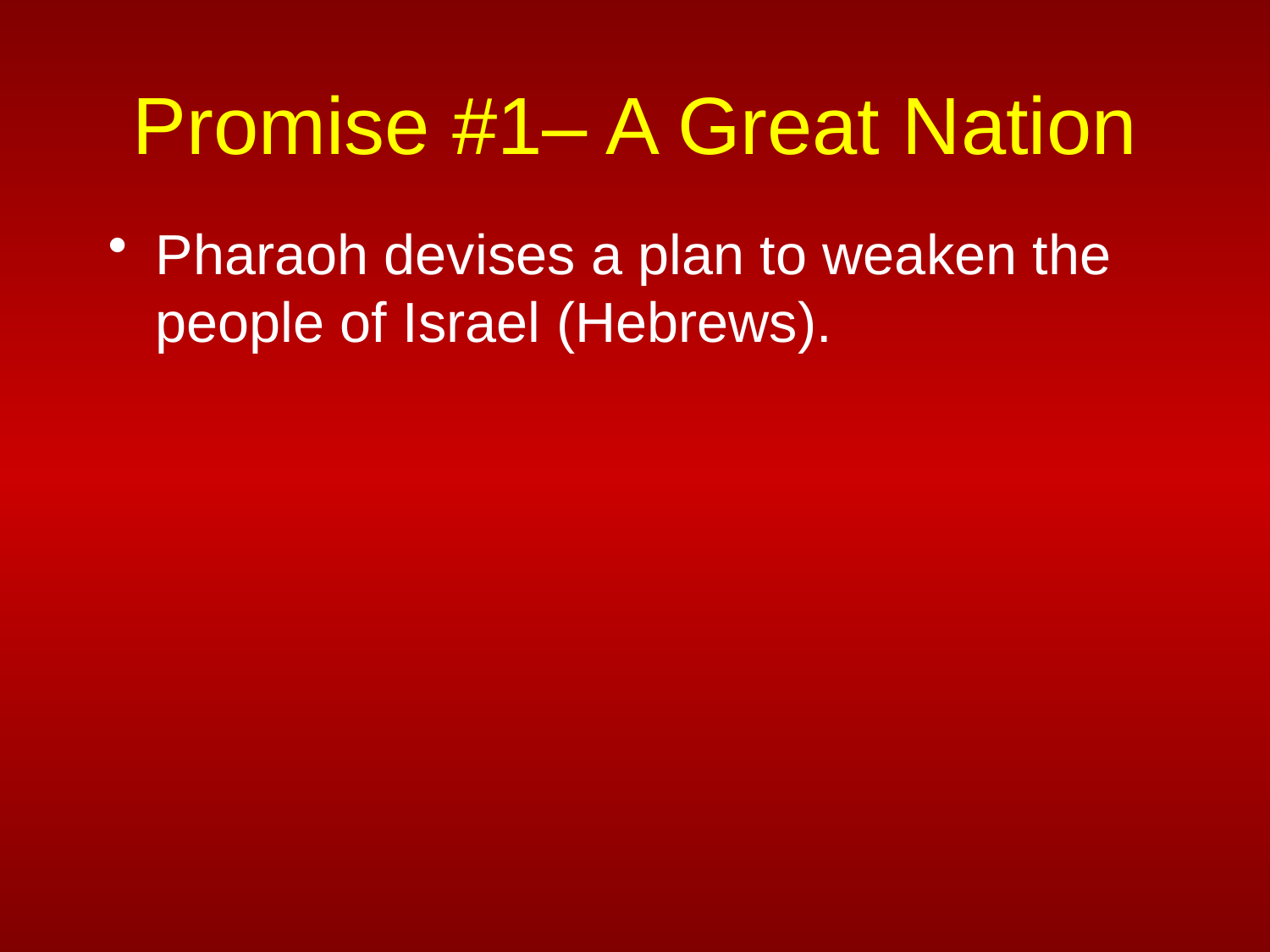

# Promise #1– A Great Nation
Pharaoh devises a plan to weaken the people of Israel (Hebrews).